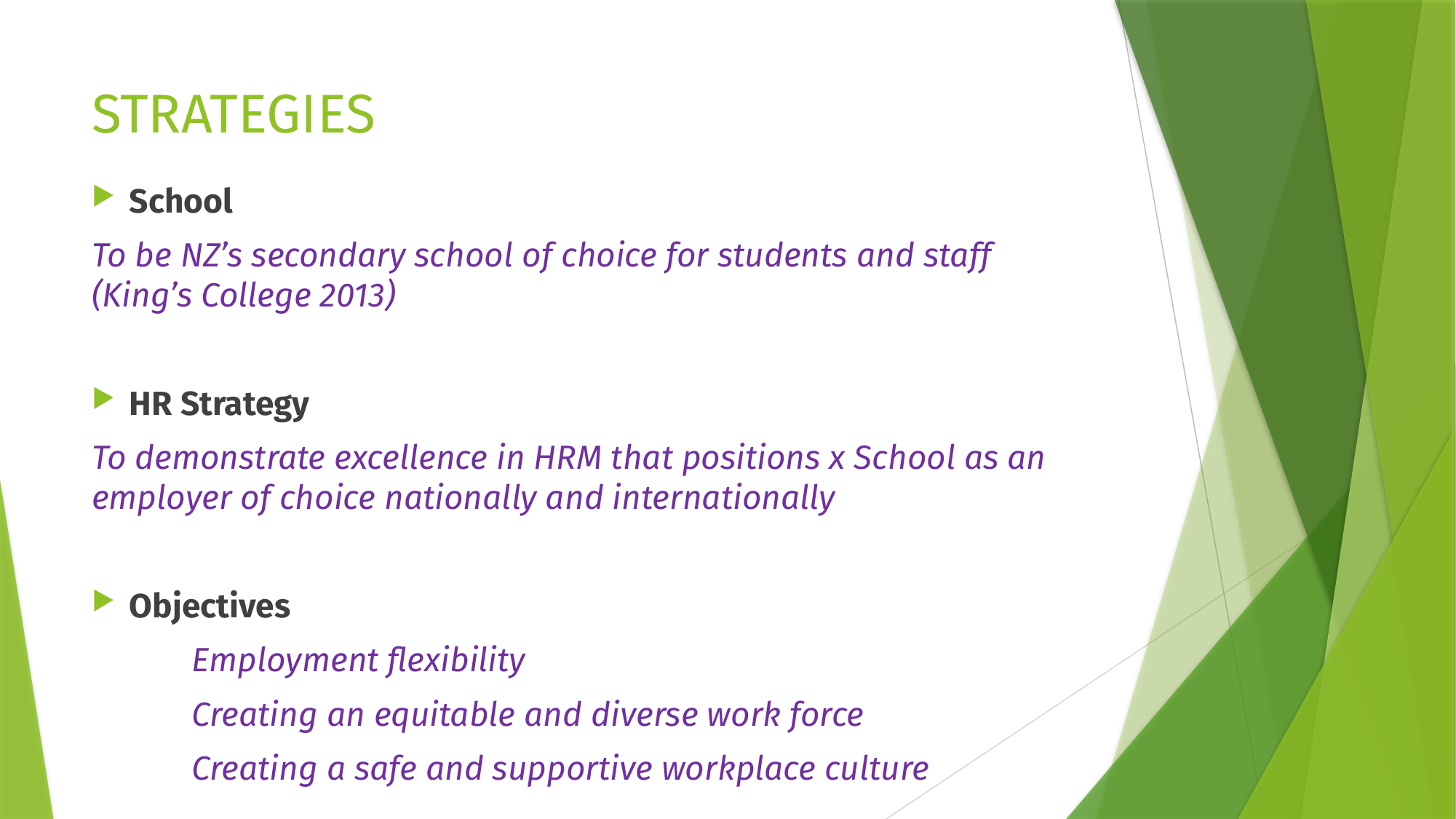

# STRATEGIES
School
To be NZ’s secondary school of choice for students and staff (King’s College 2013)

HR Strategy
To demonstrate excellence in HRM that positions x School as an employer of choice nationally and internationally

Objectives
	Employment flexibility
	Creating an equitable and diverse work force
	Creating a safe and supportive workplace culture